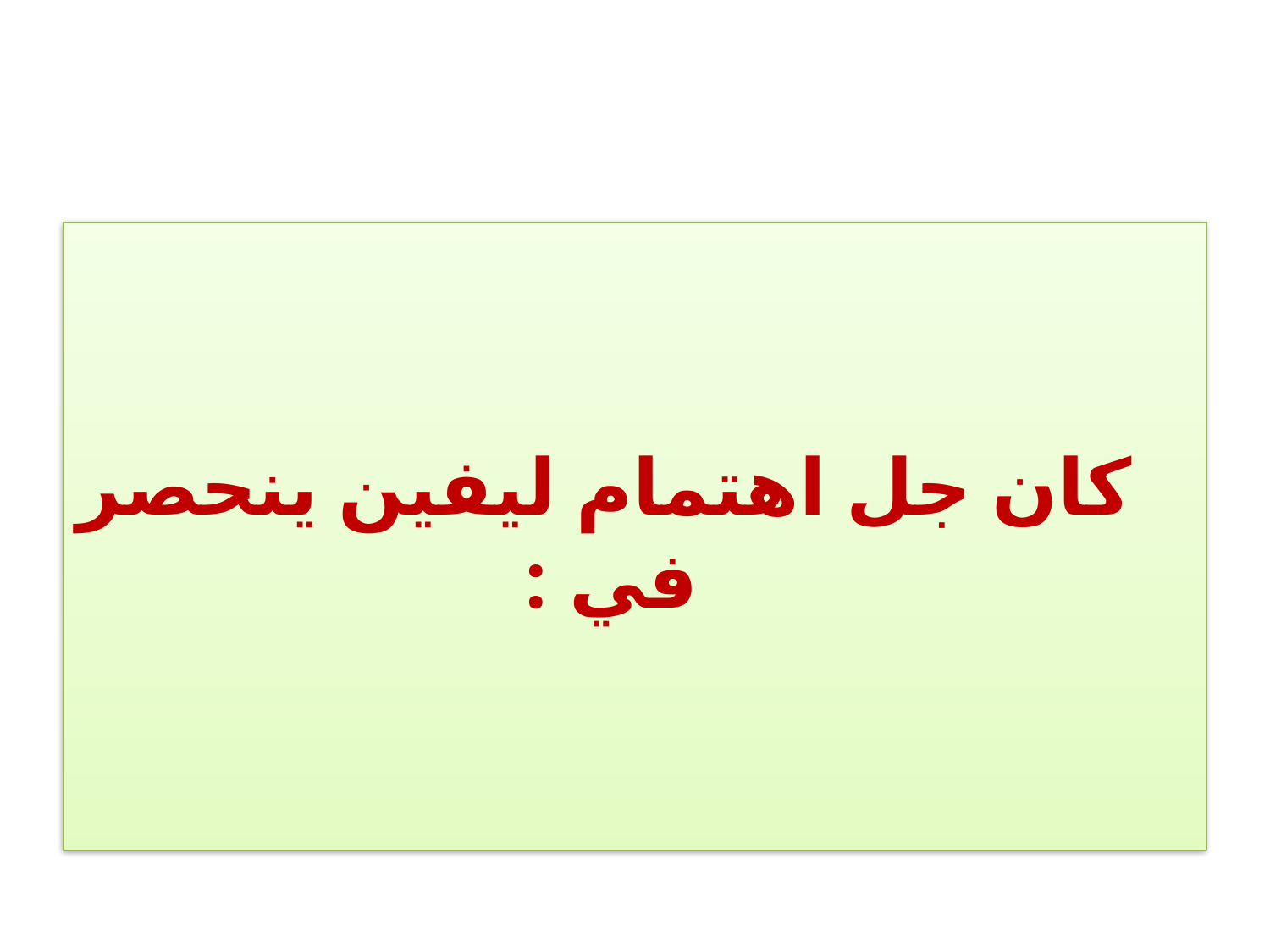

كان جل اهتمام ليفين ينحصر في :